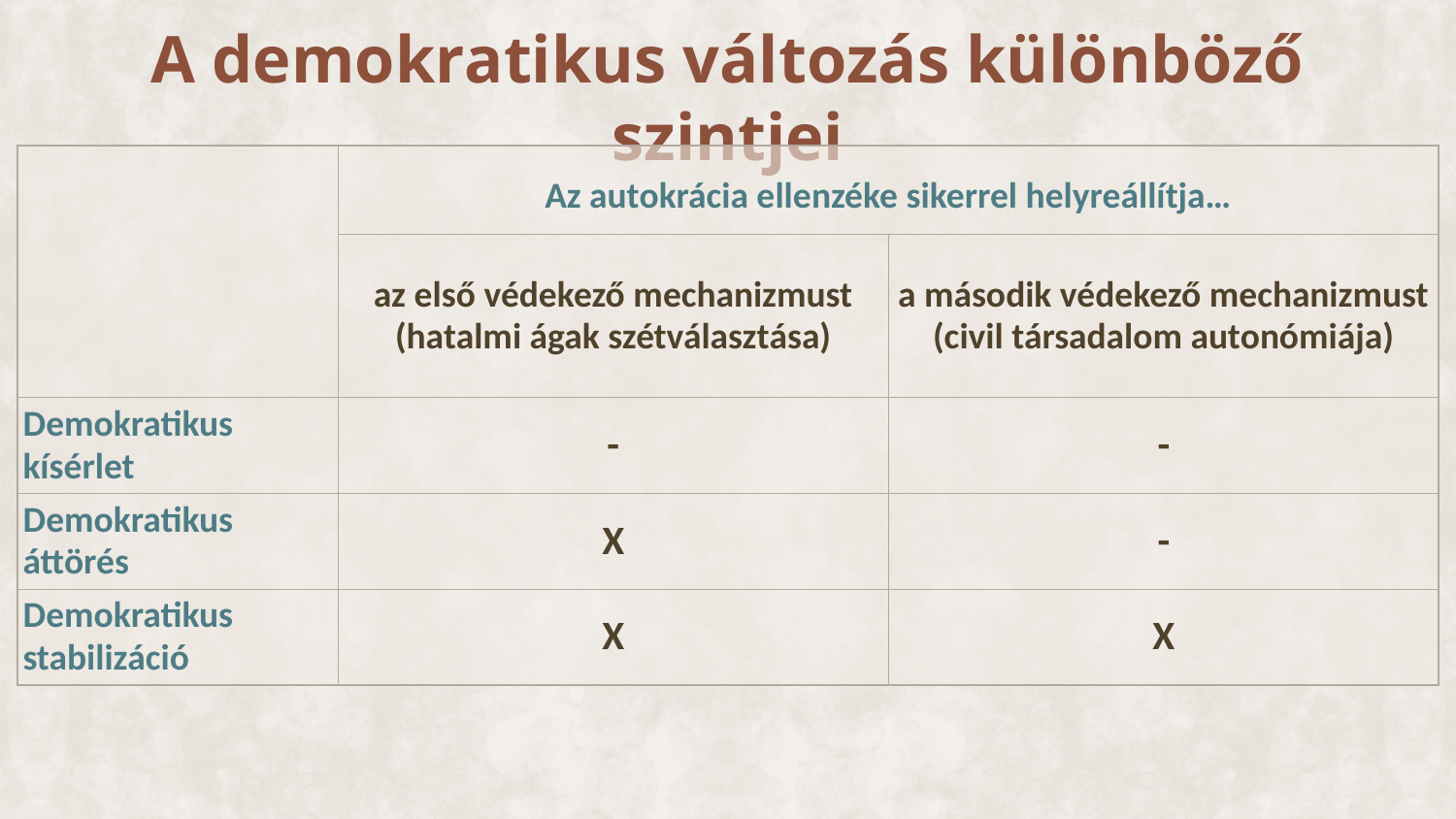

# A demokratikus változás különböző szintjei
|  | Az autokrácia ellenzéke sikerrel helyreállítja… |  |
| --- | --- | --- |
|  | az első védekező mechanizmust (hatalmi ágak szétválasztása) | a második védekező mechanizmust (civil társadalom autonómiája) |
| Demokratikus kísérlet | - | - |
| Demokratikus áttörés | X | - |
| Demokratikus stabilizáció | X | X |